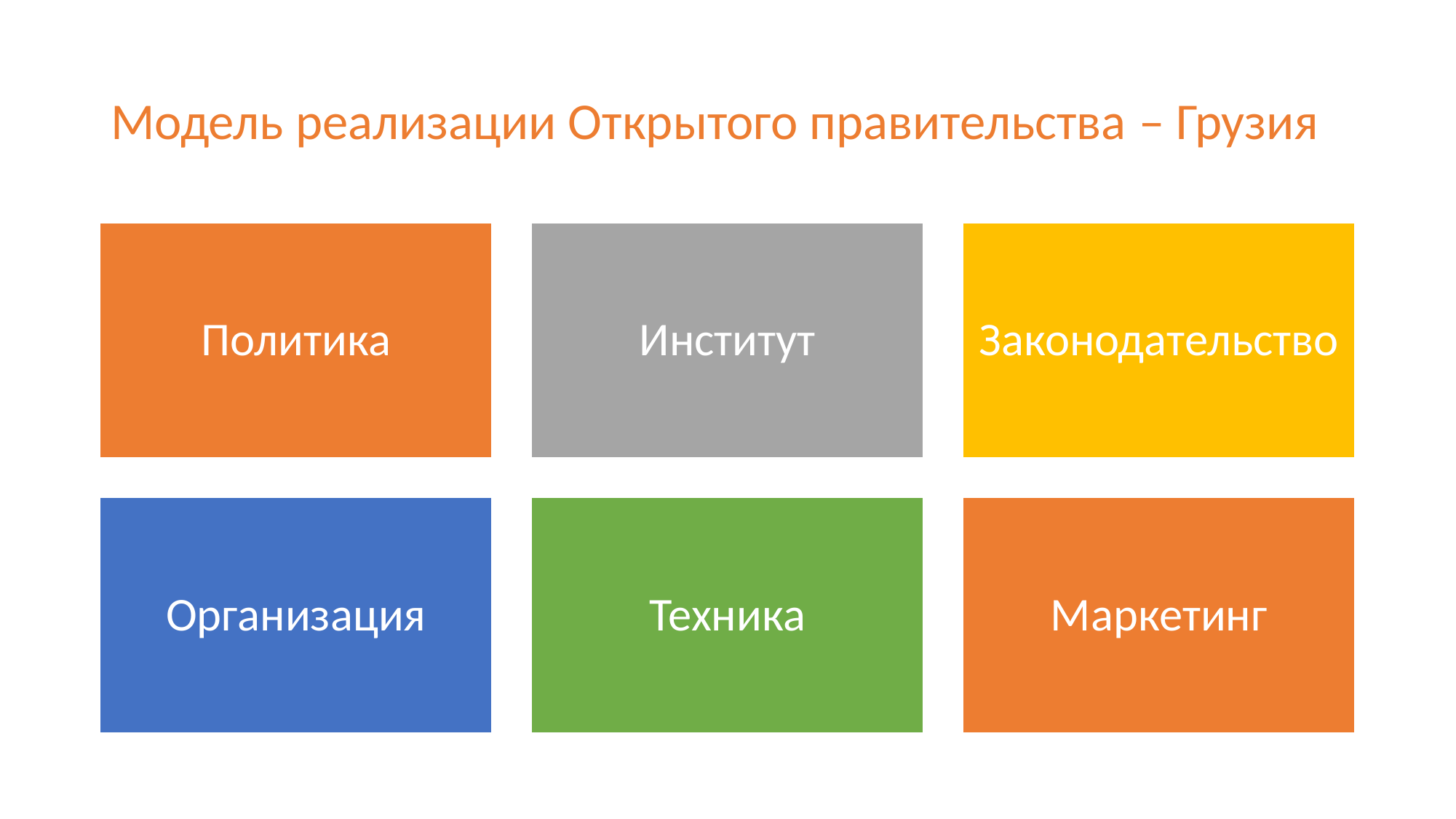

# Модель реализации Открытого правительства – Грузия
Политика
Институт
Законодательство
Организация
Техника
Маркетинг